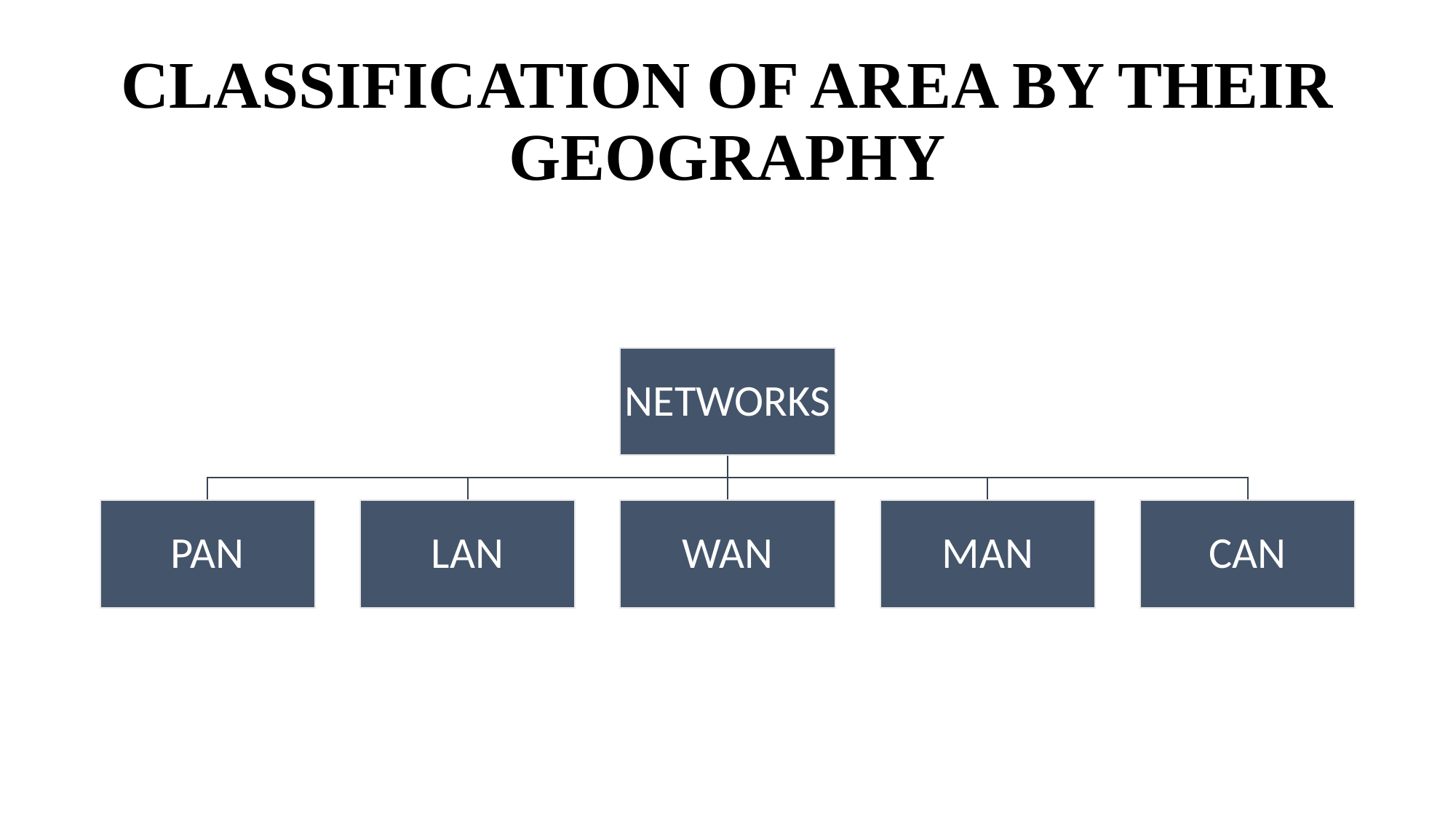

# CLASSIFICATION OF AREA BY THEIR GEOGRAPHY
NETWORKS
PAN
LAN
WAN
MAN
CAN